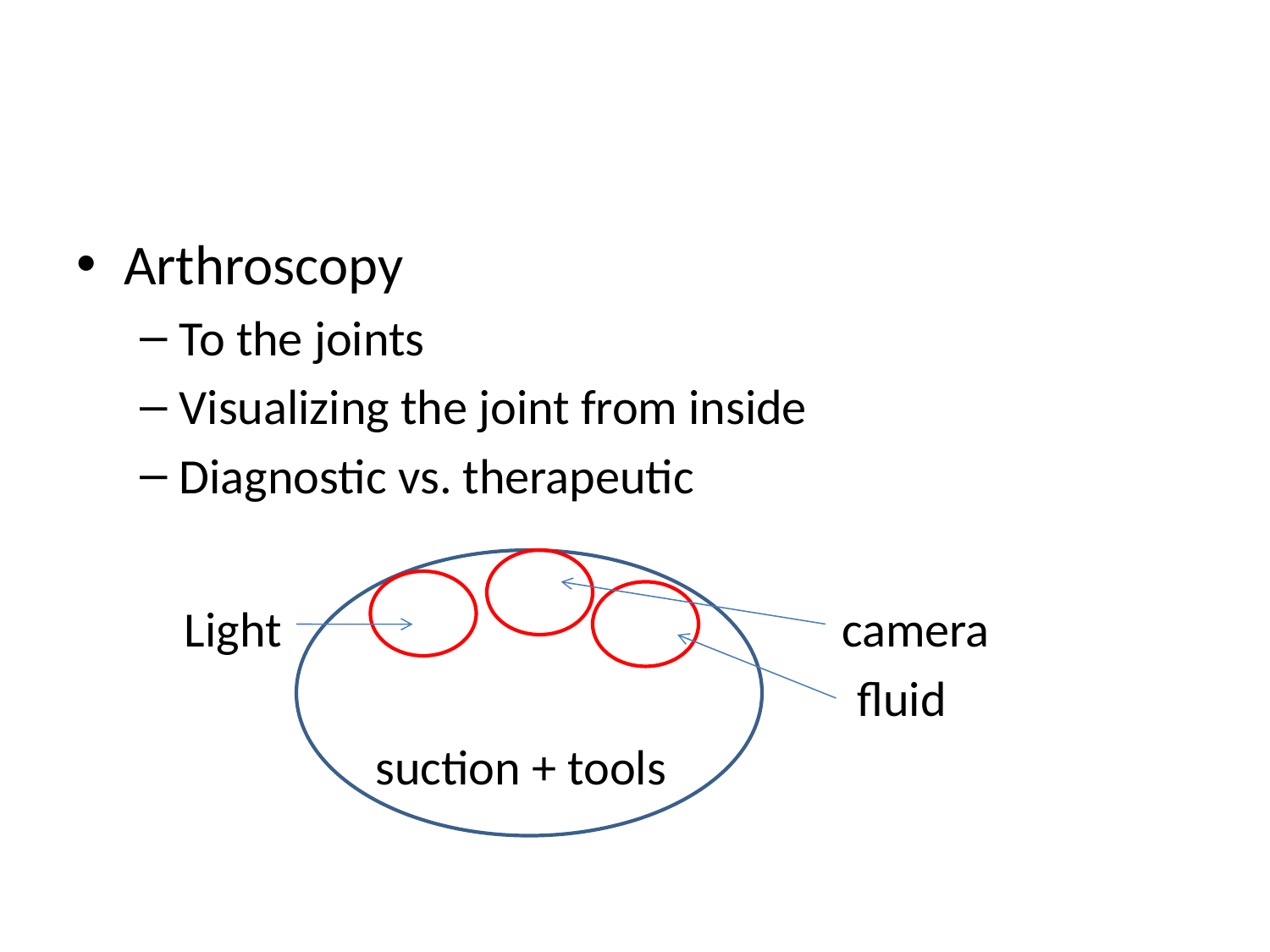

#
Arthroscopy
To the joints
Visualizing the joint from inside
Diagnostic vs. therapeutic

    Light                                                  camera
                                                                fluid
                     suction + tools